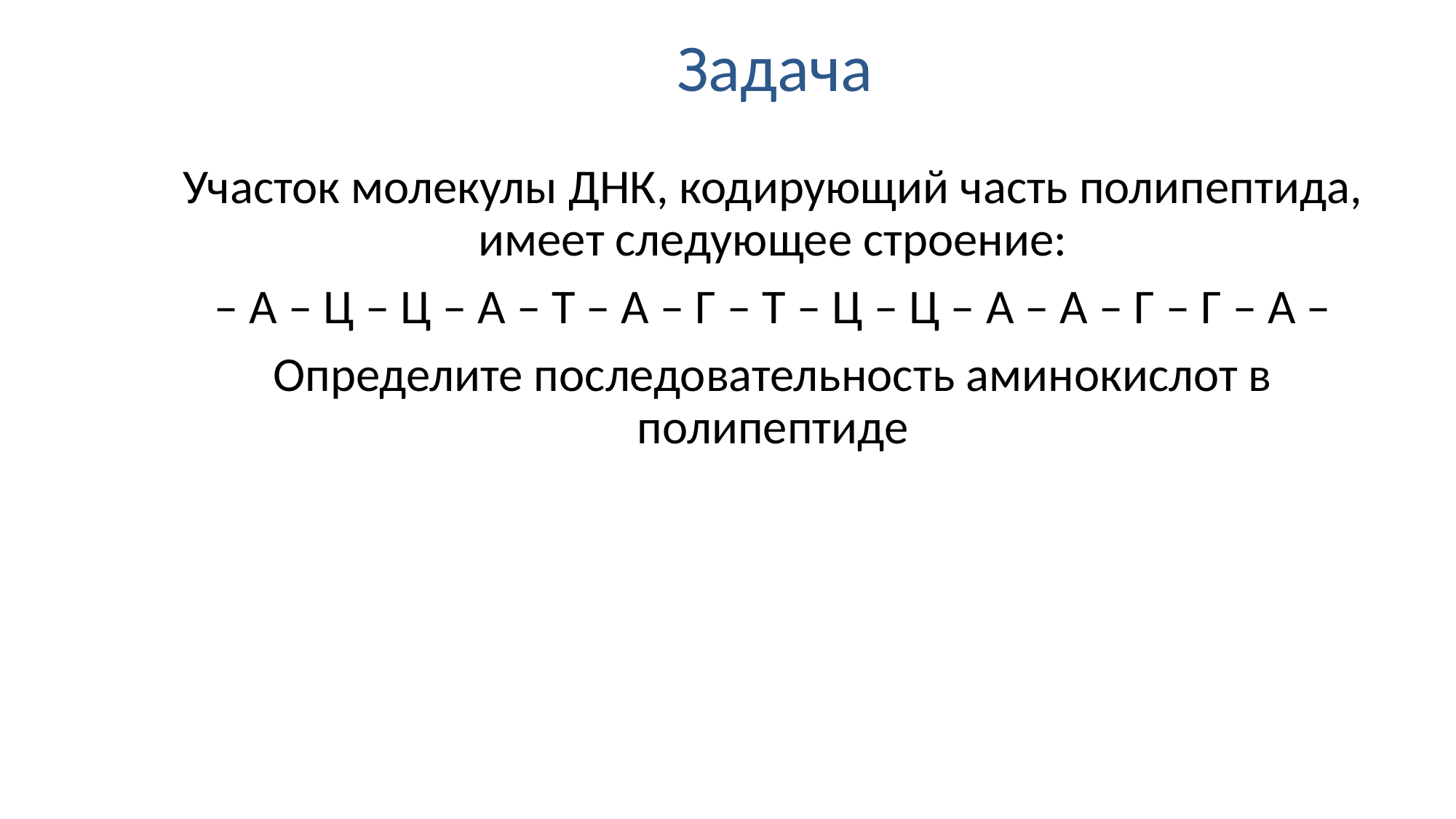

# Задача
Участок молекулы ДНК, кодирующий часть полипептида, имеет следующее строение:
– А – Ц – Ц – А – Т – А – Г – Т – Ц – Ц – А – А – Г – Г – А –
Определите последовательность аминокислот в полипептиде